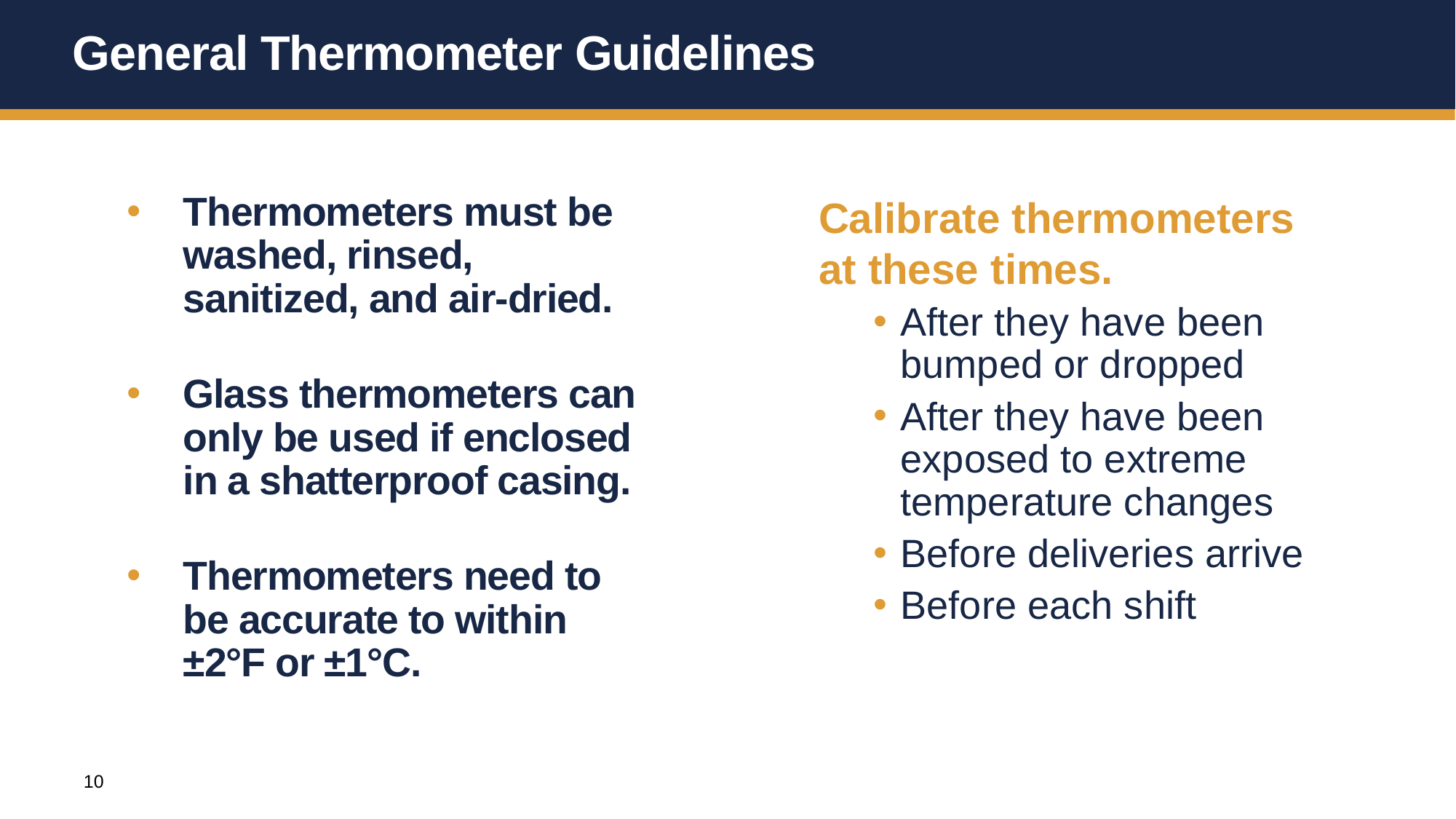

# General Thermometer Guidelines
Thermometers must be washed, rinsed, sanitized, and air-dried.
Glass thermometers can only be used if enclosed in a shatterproof casing.
Thermometers need to be accurate to within ±2°F or ±1°C.
Calibrate thermometers  at these times.
After they have been bumped or dropped
After they have been exposed to extreme temperature changes
Before deliveries arrive
Before each shift

10